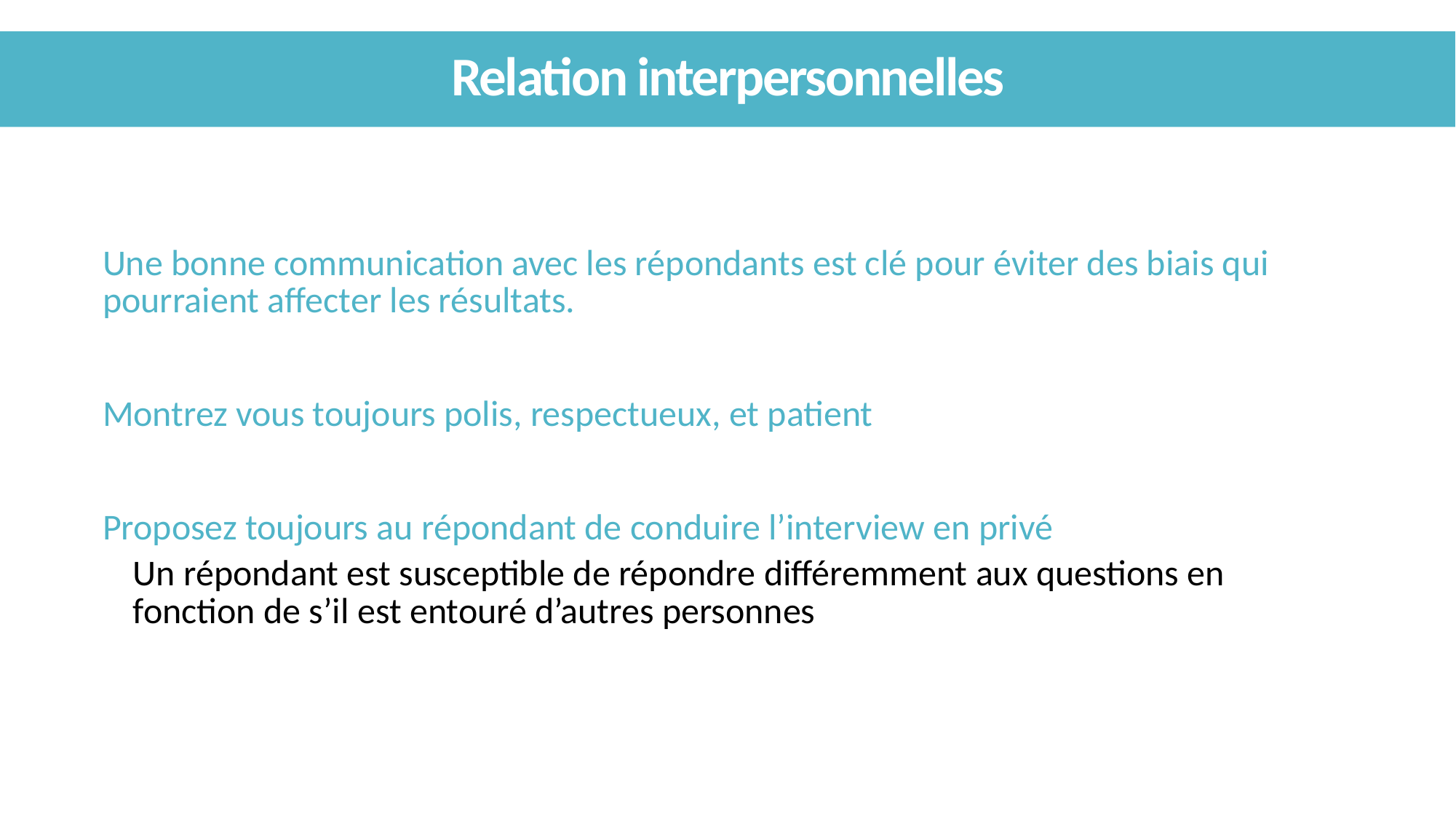

# Relation interpersonnelles
Une bonne communication avec les répondants est clé pour éviter des biais qui pourraient affecter les résultats.

Montrez vous toujours polis, respectueux, et patient

Proposez toujours au répondant de conduire l’interview en privé
Un répondant est susceptible de répondre différemment aux questions en fonction de s’il est entouré d’autres personnes